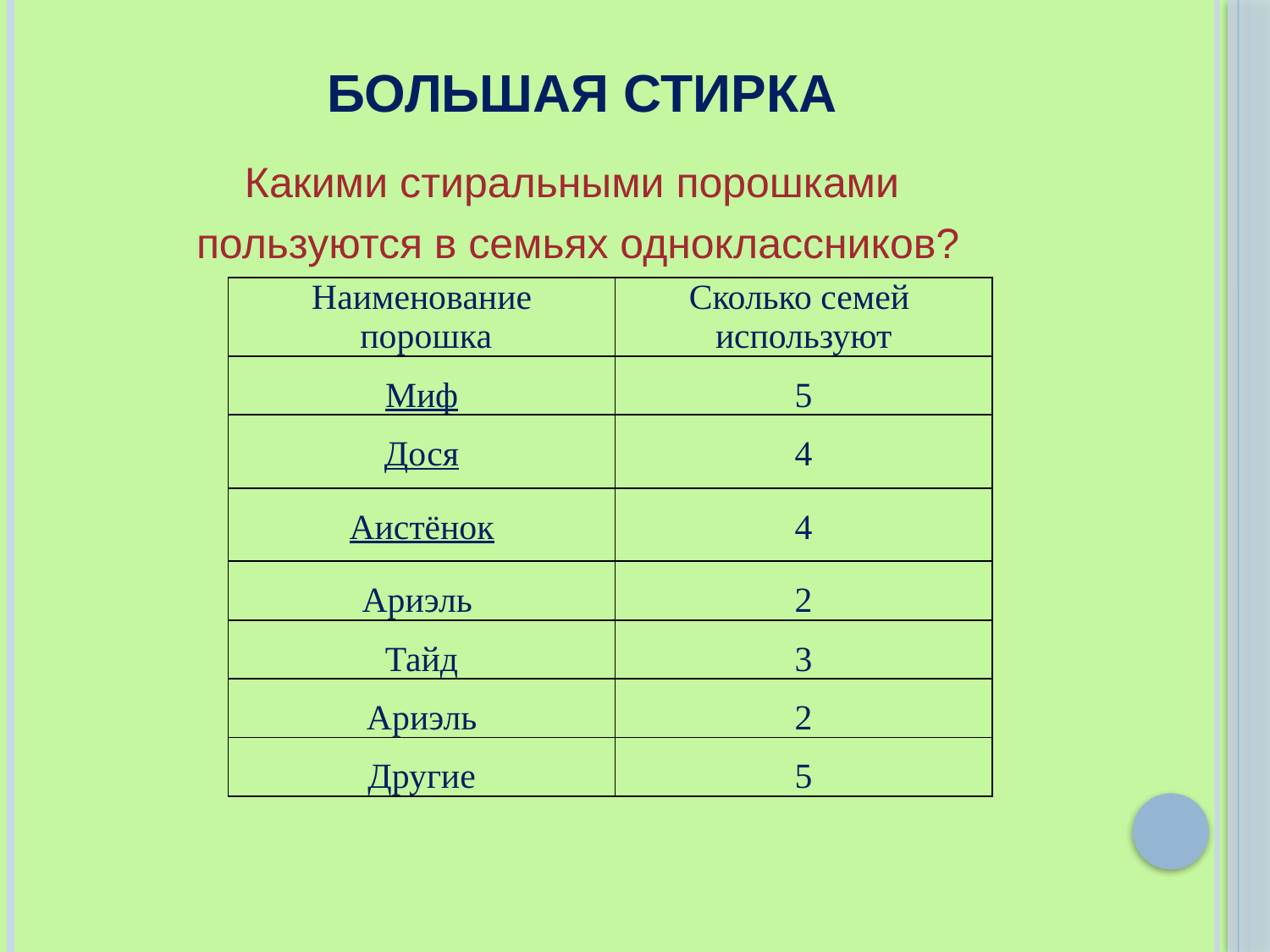

# Большая стирка
Какими стиральными порошками
пользуются в семьях одноклассников?

| Наименование порошка | Сколько семей используют |
| --- | --- |
| Миф | 5 |
| Дося | 4 |
| Аистёнок | 4 |
| Ариэль | 2 |
| Тайд | 3 |
| Ариэль | 2 |
| Другие | 5 |